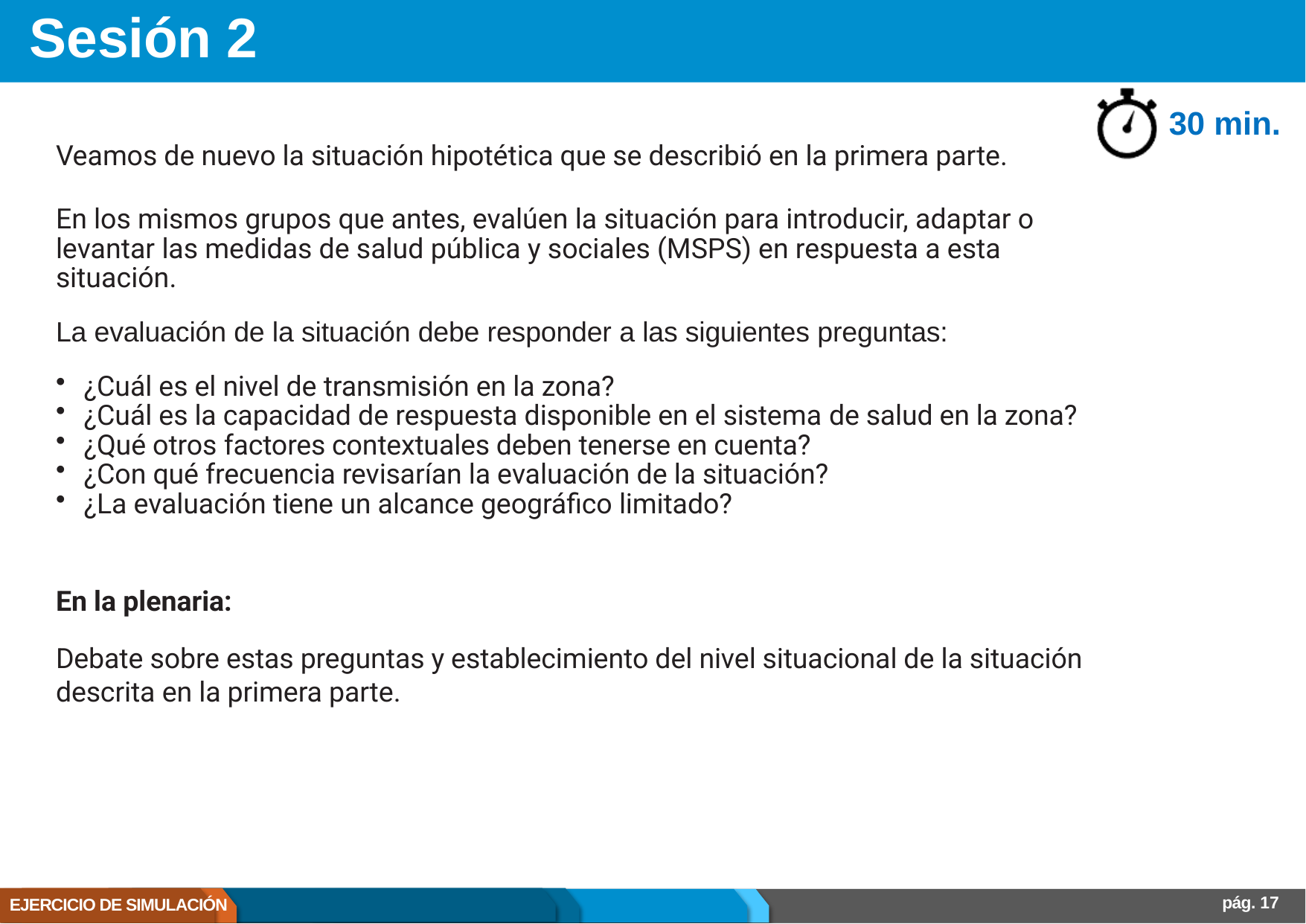

# Sesión 2

30 min.
Veamos de nuevo la situación hipotética que se describió en la primera parte.

En los mismos grupos que antes, evalúen la situación para introducir, adaptar o levantar las medidas de salud pública y sociales (MSPS) en respuesta a esta situación.
La evaluación de la situación debe responder a las siguientes preguntas:
¿Cuál es el nivel de transmisión en la zona?
¿Cuál es la capacidad de respuesta disponible en el sistema de salud en la zona?
¿Qué otros factores contextuales deben tenerse en cuenta?
¿Con qué frecuencia revisarían la evaluación de la situación?
¿La evaluación tiene un alcance geográfico limitado?
En la plenaria:
Debate sobre estas preguntas y establecimiento del nivel situacional de la situación descrita en la primera parte.
pág. 17
EJERCICIO DE SIMULACIÓN